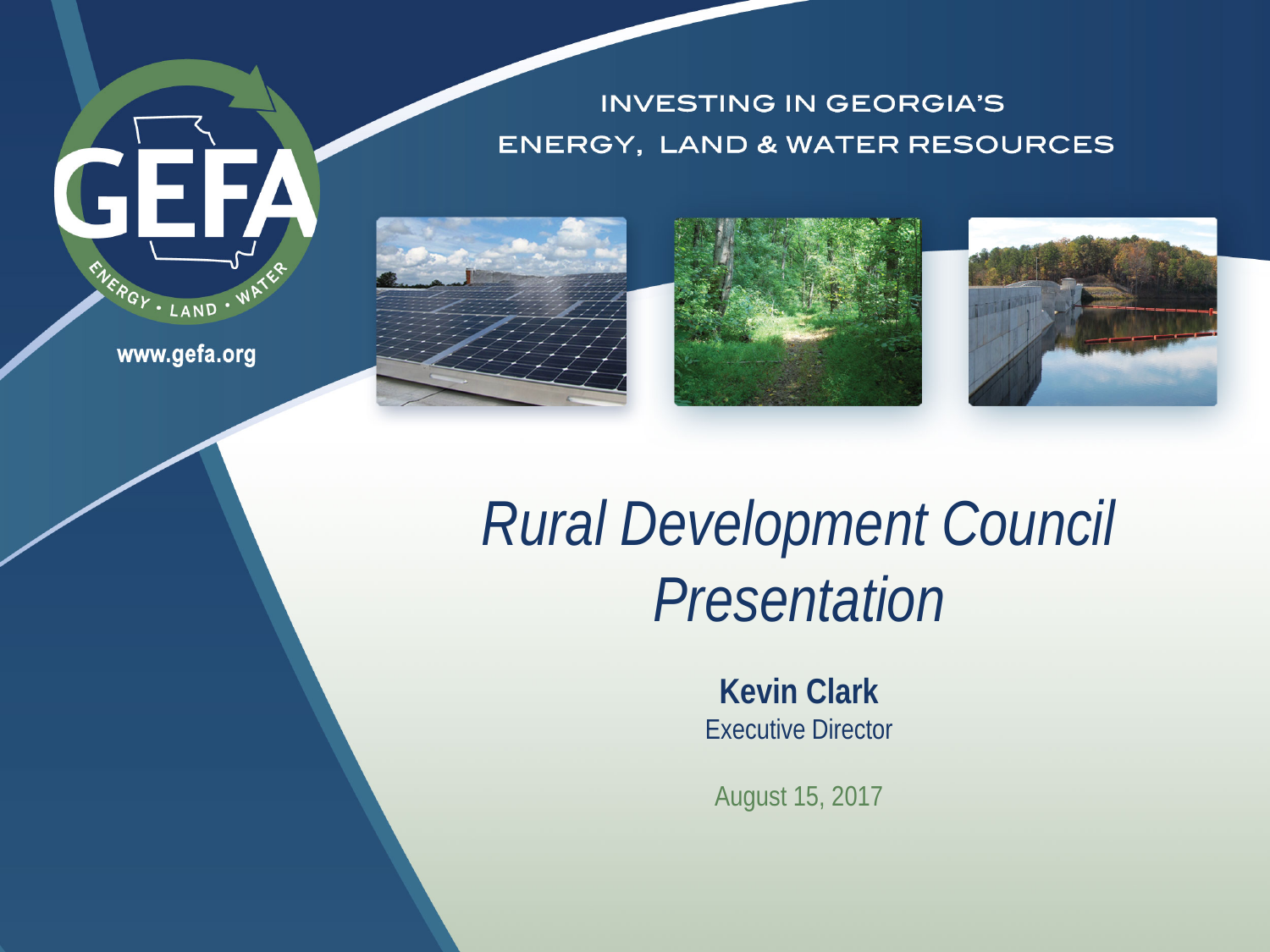

Rural Development Council Presentation

Kevin Clark
Executive Director

August 15, 2017